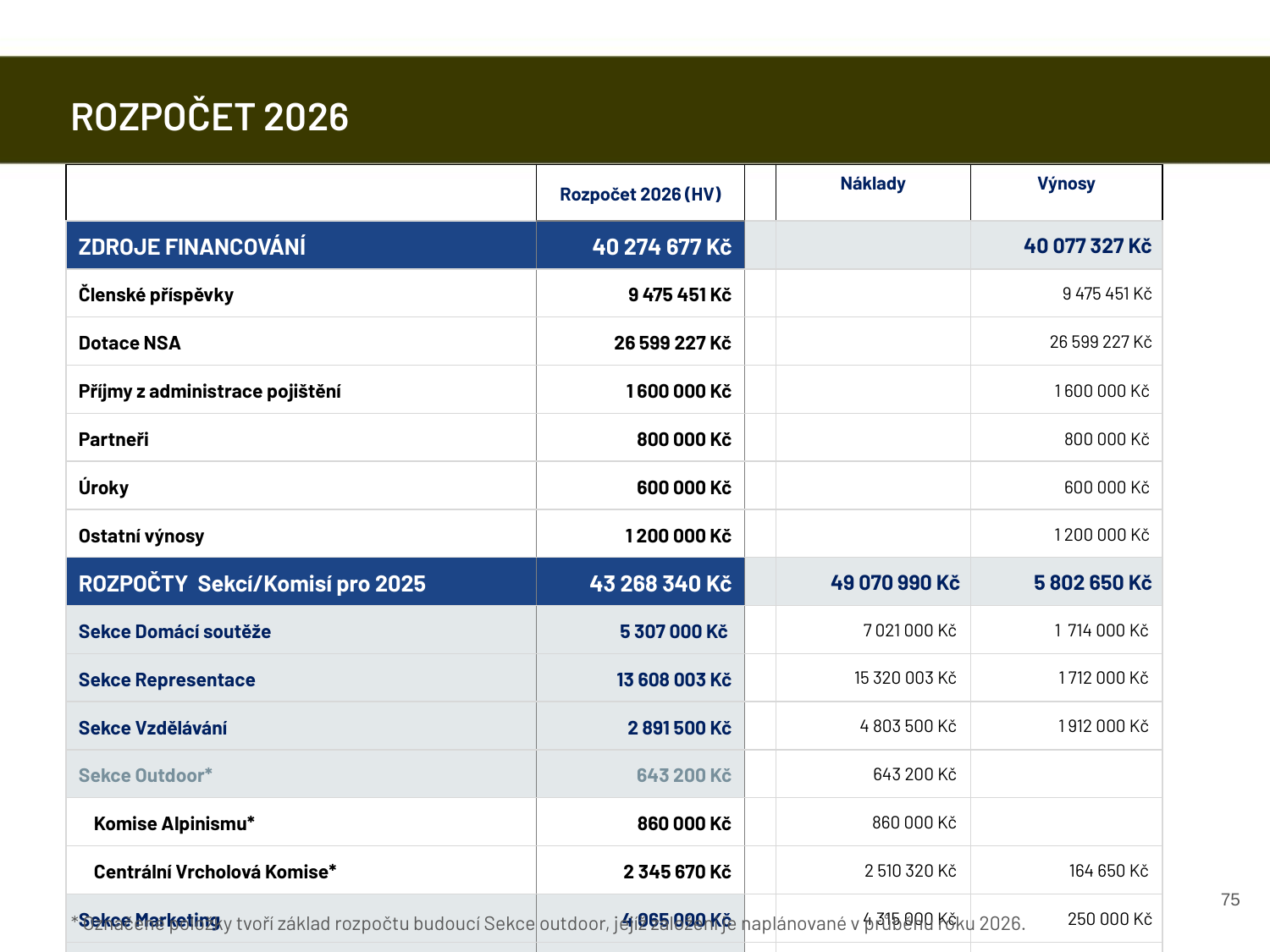

ROZPOČET 2026
|  | Rozpočet 2026 (HV) |  | Náklady | Výnosy |
| --- | --- | --- | --- | --- |
| ZDROJE FINANCOVÁNÍ | 40 274 677 Kč |  |  | 40 077 327 Kč |
| Členské příspěvky | 9 475 451 Kč |  |  | 9 475 451 Kč |
| Dotace NSA | 26 599 227 Kč |  |  | 26 599 227 Kč |
| Příjmy z administrace pojištění | 1 600 000 Kč |  |  | 1 600 000 Kč |
| Partneři | 800 000 Kč |  |  | 800 000 Kč |
| Úroky | 600 000 Kč |  |  | 600 000 Kč |
| Ostatní výnosy | 1 200 000 Kč |  |  | 1 200 000 Kč |
| ROZPOČTY Sekcí/Komisí pro 2025 | 43 268 340 Kč |  | 49 070 990 Kč | 5 802 650 Kč |
| Sekce Domácí soutěže | 5 307 000 Kč |  | 7 021 000 Kč | 1 714 000 Kč |
| Sekce Representace | 13 608 003 Kč |  | 15 320 003 Kč | 1 712 000 Kč |
| Sekce Vzdělávání | 2 891 500 Kč |  | 4 803 500 Kč | 1 912 000 Kč |
| Sekce Outdoor\* | 643 200 Kč |  | 643 200 Kč |  |
| Komise Alpinismu\* | 860 000 Kč |  | 860 000 Kč |  |
| Centrální Vrcholová Komise\* | 2 345 670 Kč |  | 2 510 320 Kč | 164 650 Kč |
| Sekce Marketing | 4 065 000 Kč |  | 4 315 000 Kč | 250 000 Kč |
| Centrální služby | 13 397 967 Kč |  | 13 447 967 Kč | 50 000 Kč |
| Rezerva na běžnou činnost | 150 000 Kč |  | 150 000 Kč |  |
| Rozvojové aktivity | 0 Kč |  | 0 Kč |  |
75
* Označené položky tvoří základ rozpočtu budoucí Sekce outdoor, jejíž založení je naplánované v průběhu roku 2026.